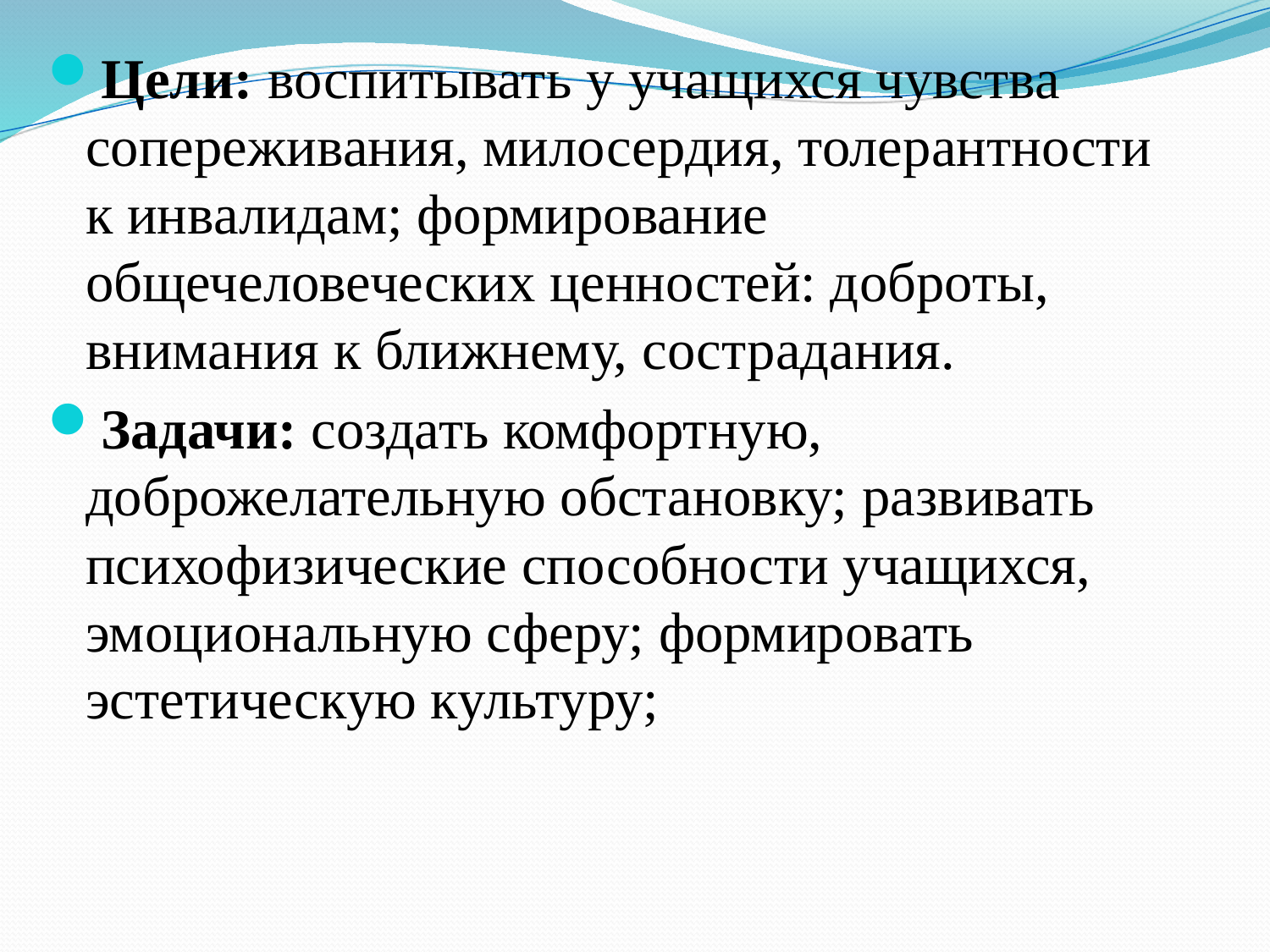

Цели: воспитывать у учащихся чувства сопереживания, милосердия, толерантности к инвалидам; формирование общечеловеческих ценностей: доброты, внимания к ближнему, сострадания.
Задачи: создать комфортную, доброжелательную обстановку; развивать психофизические способности учащихся, эмоциональную сферу; формировать эстетическую культуру;